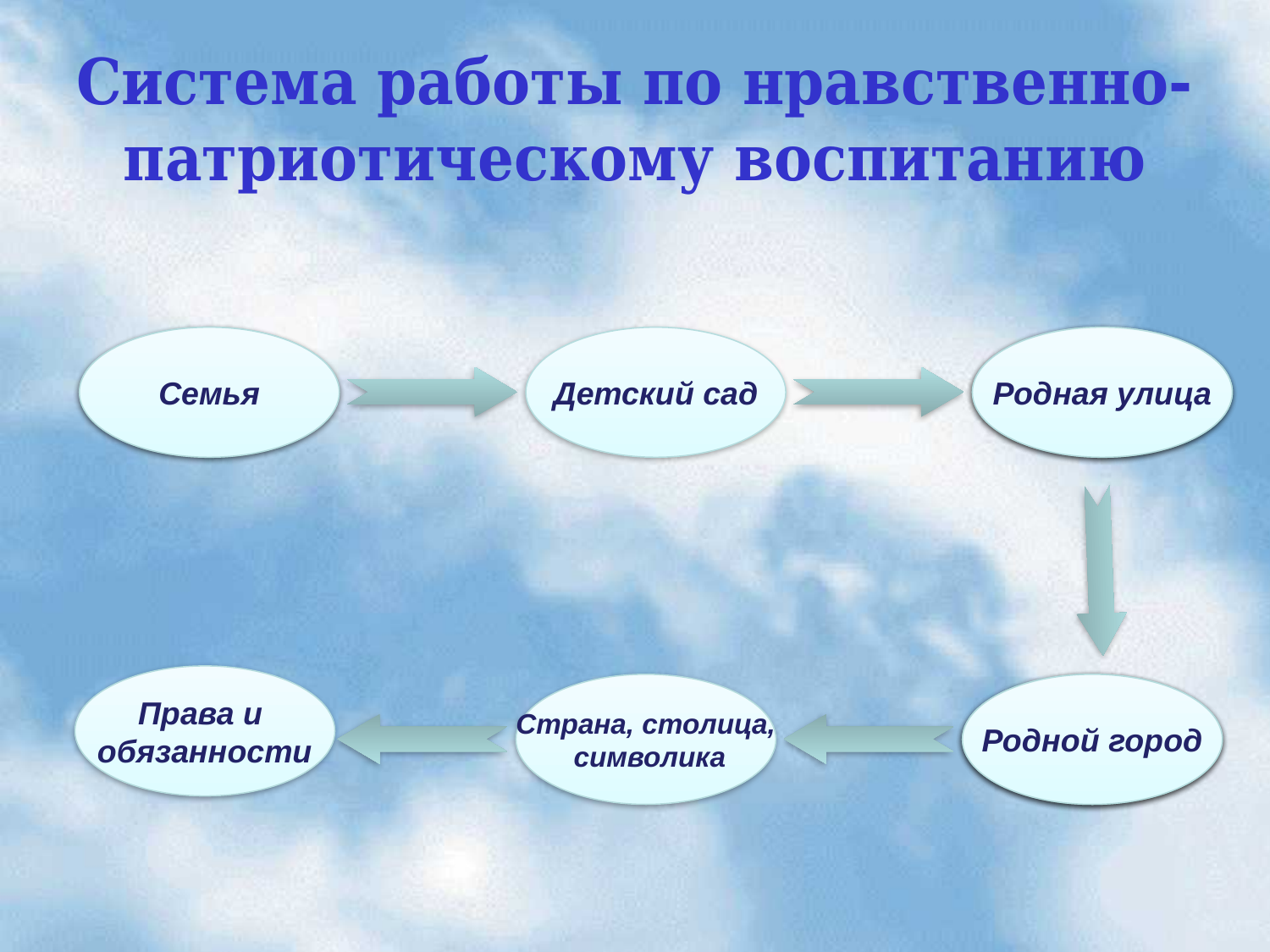

# Система работы по нравственно-патриотическому воспитанию
Семья
Семья
Детский сад
Родная улица
Родная улица
Родная улица

Права и
обязанности
Страна, столица,
 символика
Родной город
Родной город
Родной город